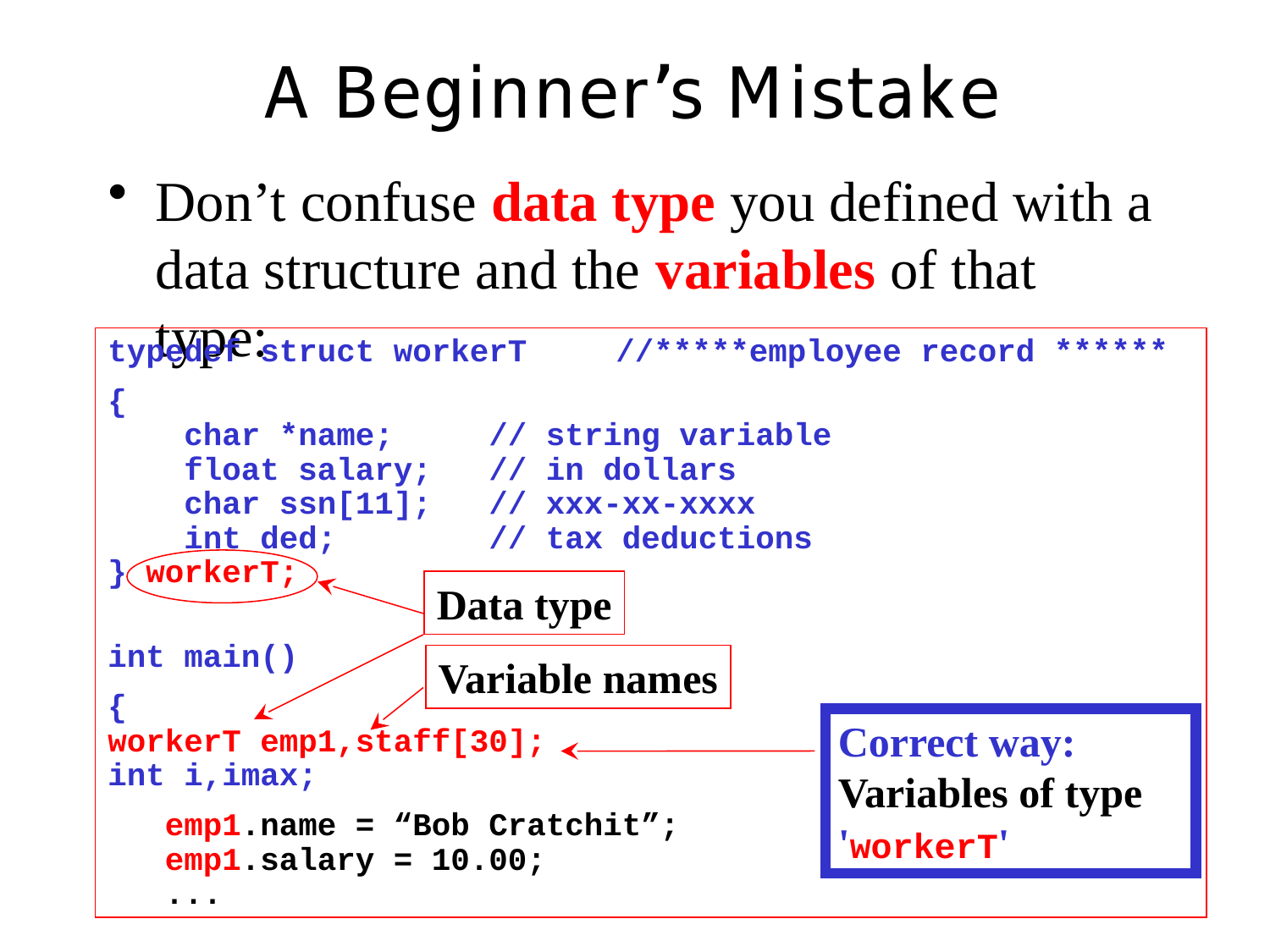

# A Beginner’s Mistake
Don’t confuse data type you defined with a data structure and the variables of that type:
typedef struct workerT 	//*****employee record ******
{
    char *name;	// string variable
    float salary;	// in dollars
    char ssn[11];	// xxx-xx-xxxx
    int ded;		// tax deductions
} workerT;
int main()
{
workerT emp1,staff[30];
int i,imax;
   emp1.name = “Bob Cratchit”;
   emp1.salary = 10.00;
   ...

Data type

Variable names

Correct way:
Variables of type 'workerT'